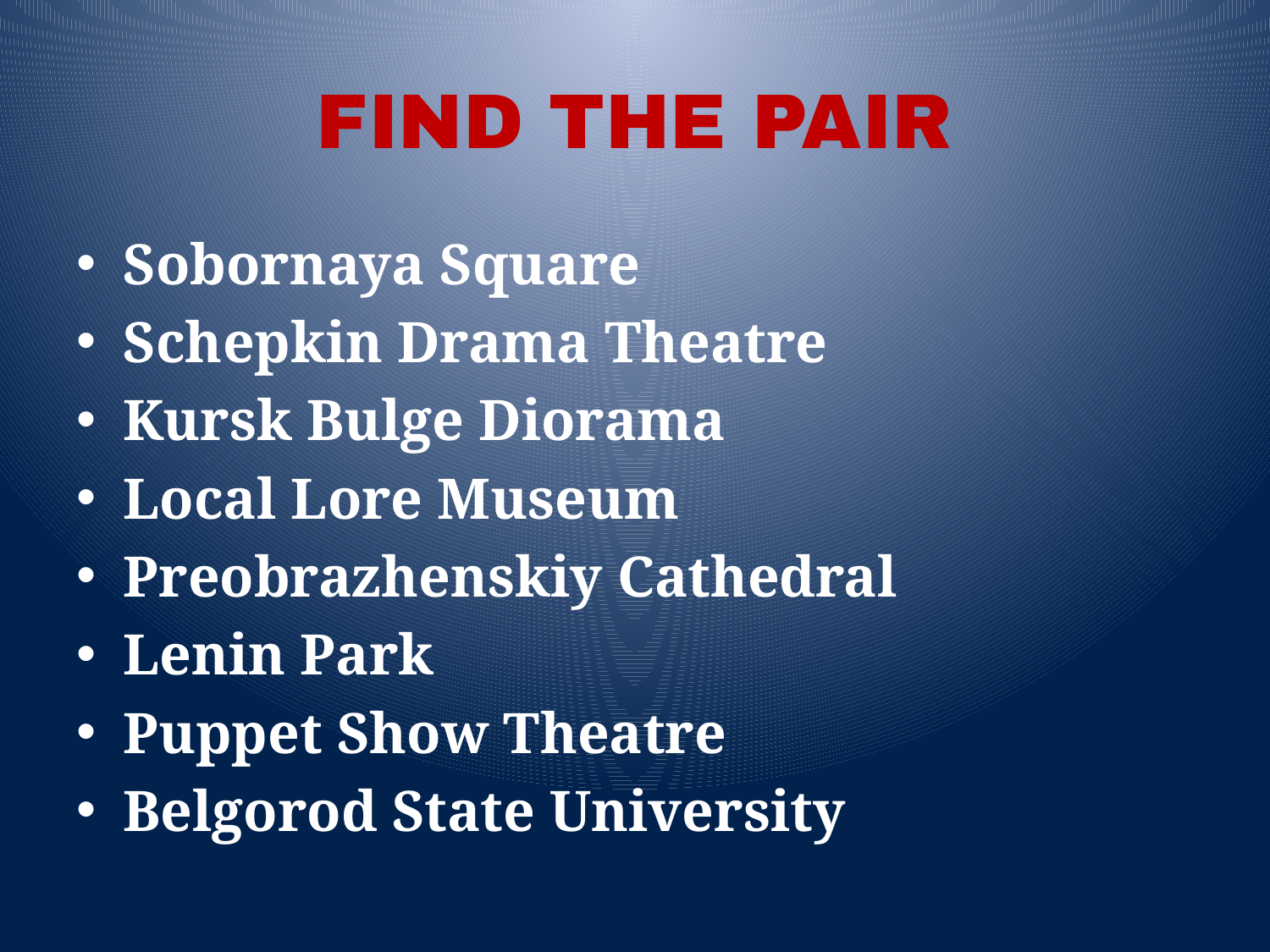

# FIND THE PAIR
Sobornaya Square
Schepkin Drama Theatre
Kursk Bulge Diorama
Local Lore Museum
Preobrazhenskiy Cathedral
Lenin Park
Puppet Show Theatre
Belgorod State University